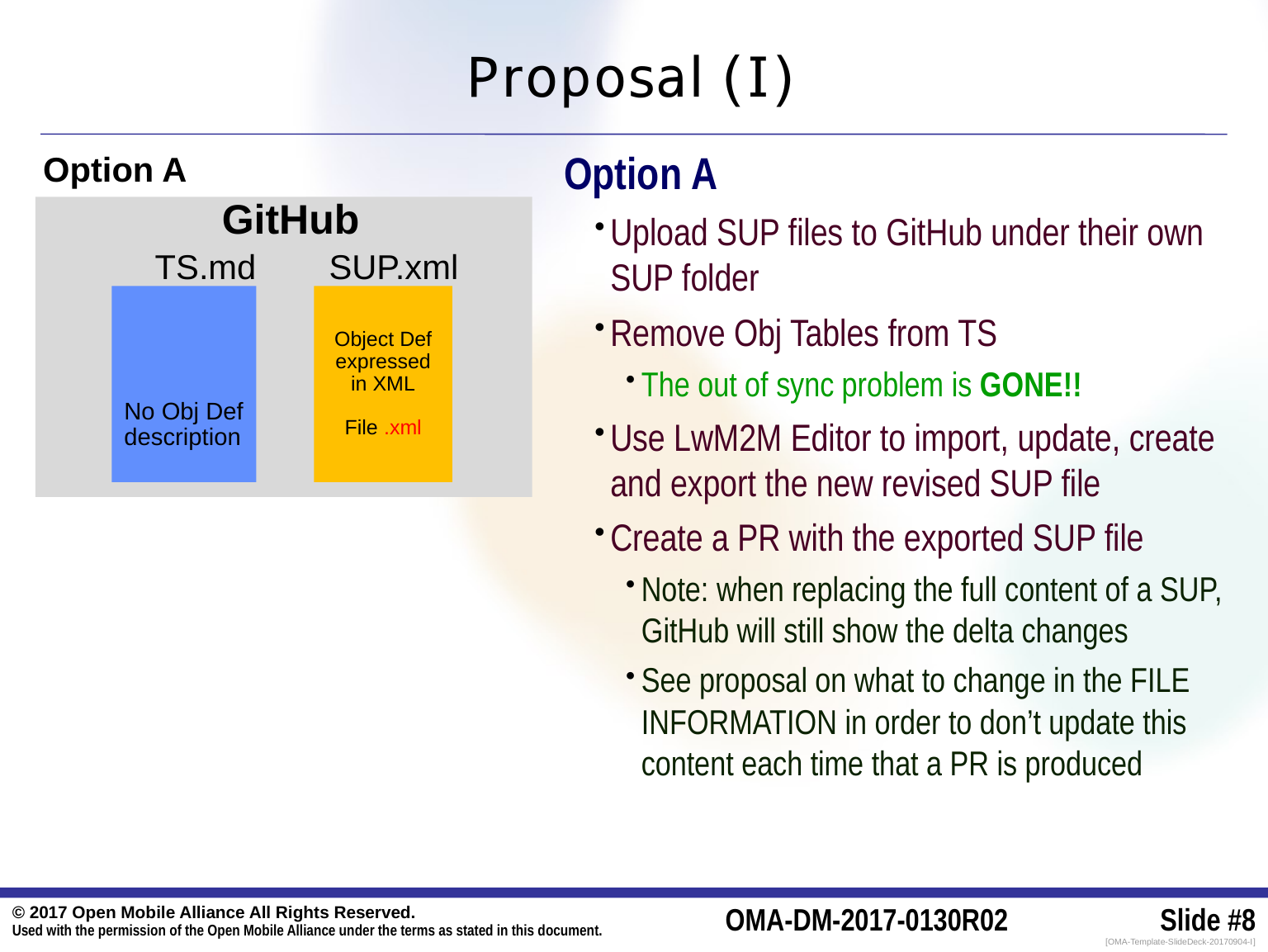

# Proposal (I)
Option A
Upload SUP files to GitHub under their own SUP folder
Remove Obj Tables from TS
The out of sync problem is GONE!!
Use LwM2M Editor to import, update, create and export the new revised SUP file
Create a PR with the exported SUP file
Note: when replacing the full content of a SUP, GitHub will still show the delta changes
See proposal on what to change in the FILE INFORMATION in order to don’t update this content each time that a PR is produced

Option A
GitHub

SUP.xml
TS.md

No Obj Def description
Object Def expressed in XML

File .xml